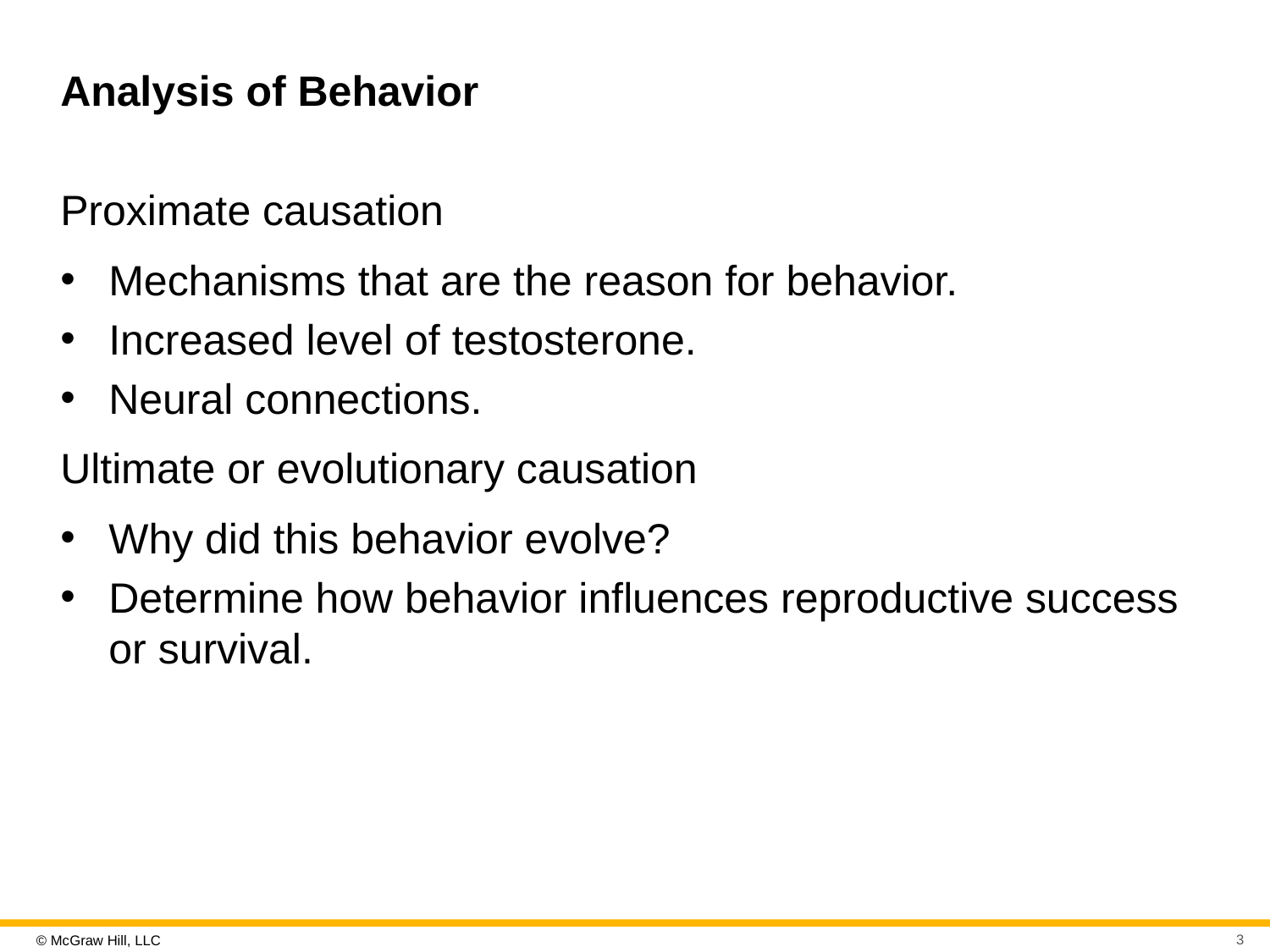

# Analysis of Behavior
Proximate causation
Mechanisms that are the reason for behavior.
Increased level of testosterone.
Neural connections.
Ultimate or evolutionary causation
Why did this behavior evolve?
Determine how behavior influences reproductive success or survival.
3